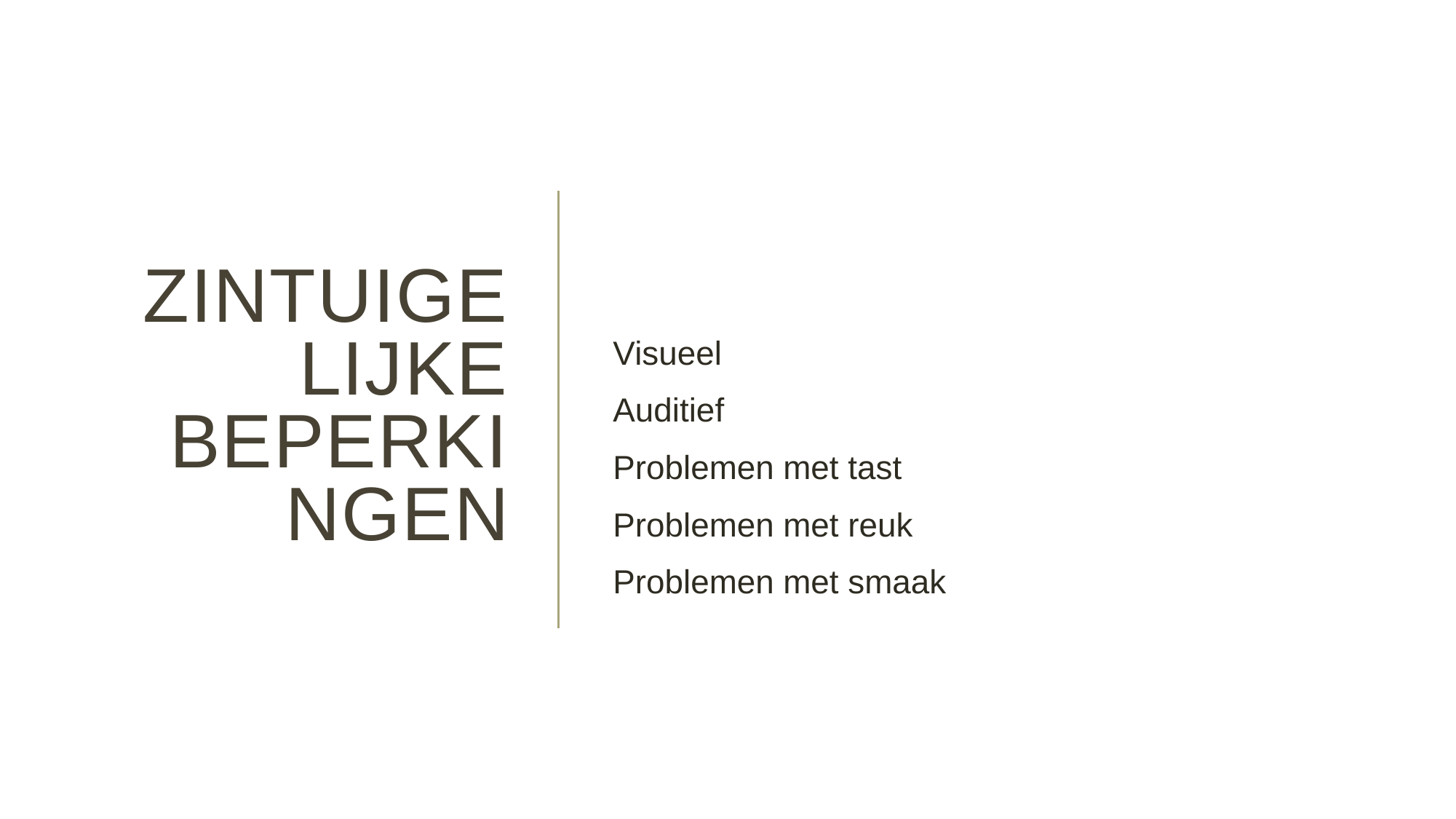

# Zintuigelijke beperkingen

Visueel
Auditief
Problemen met tast
Problemen met reuk
Problemen met smaak